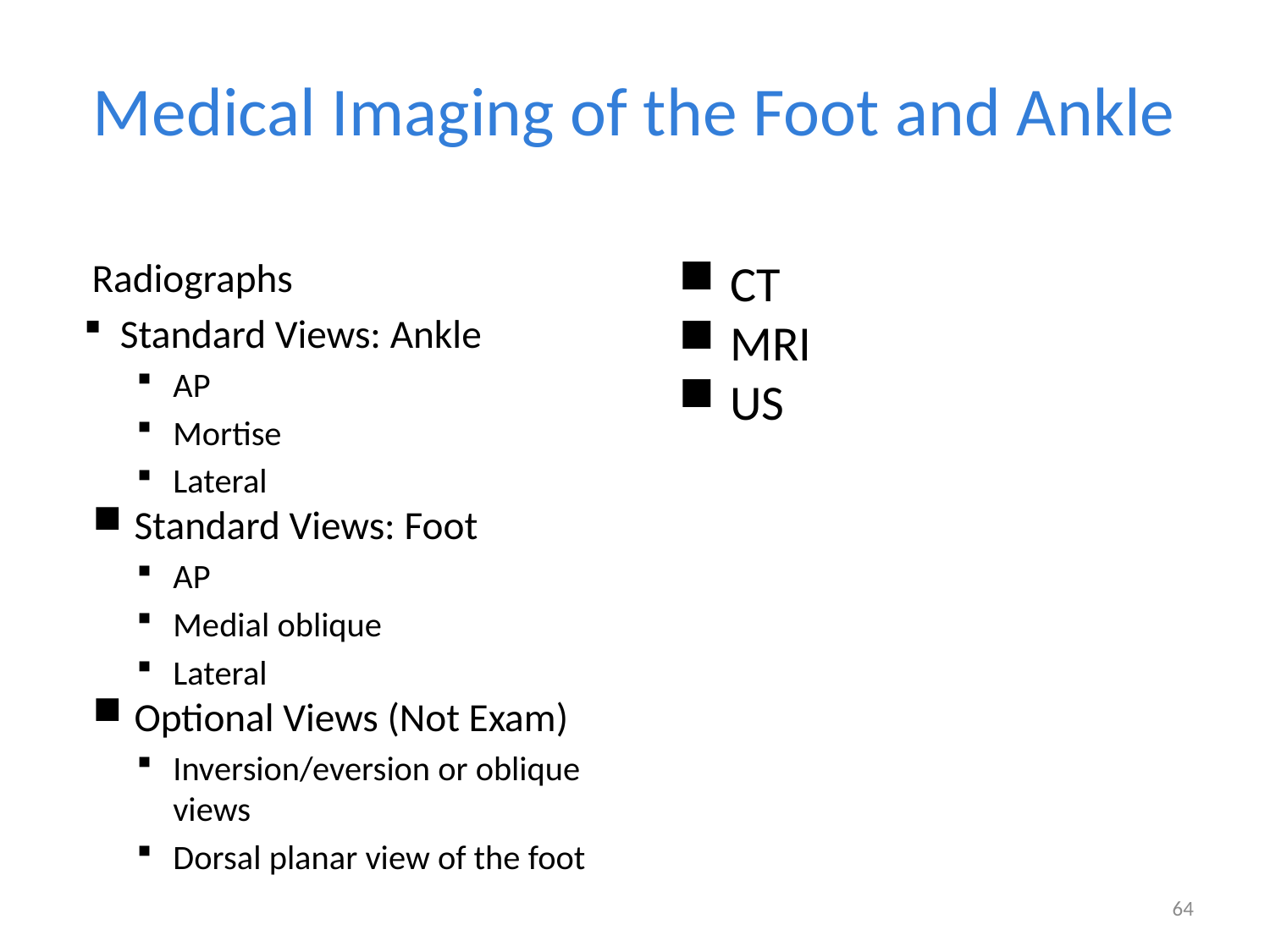

# Medical Imaging of the Foot and Ankle
Radiographs
Standard Views: Ankle
AP
Mortise
Lateral
Standard Views: Foot
AP
Medial oblique
Lateral
Optional Views (Not Exam)
Inversion/eversion or oblique views
Dorsal planar view of the foot

CT
MRI
US
64